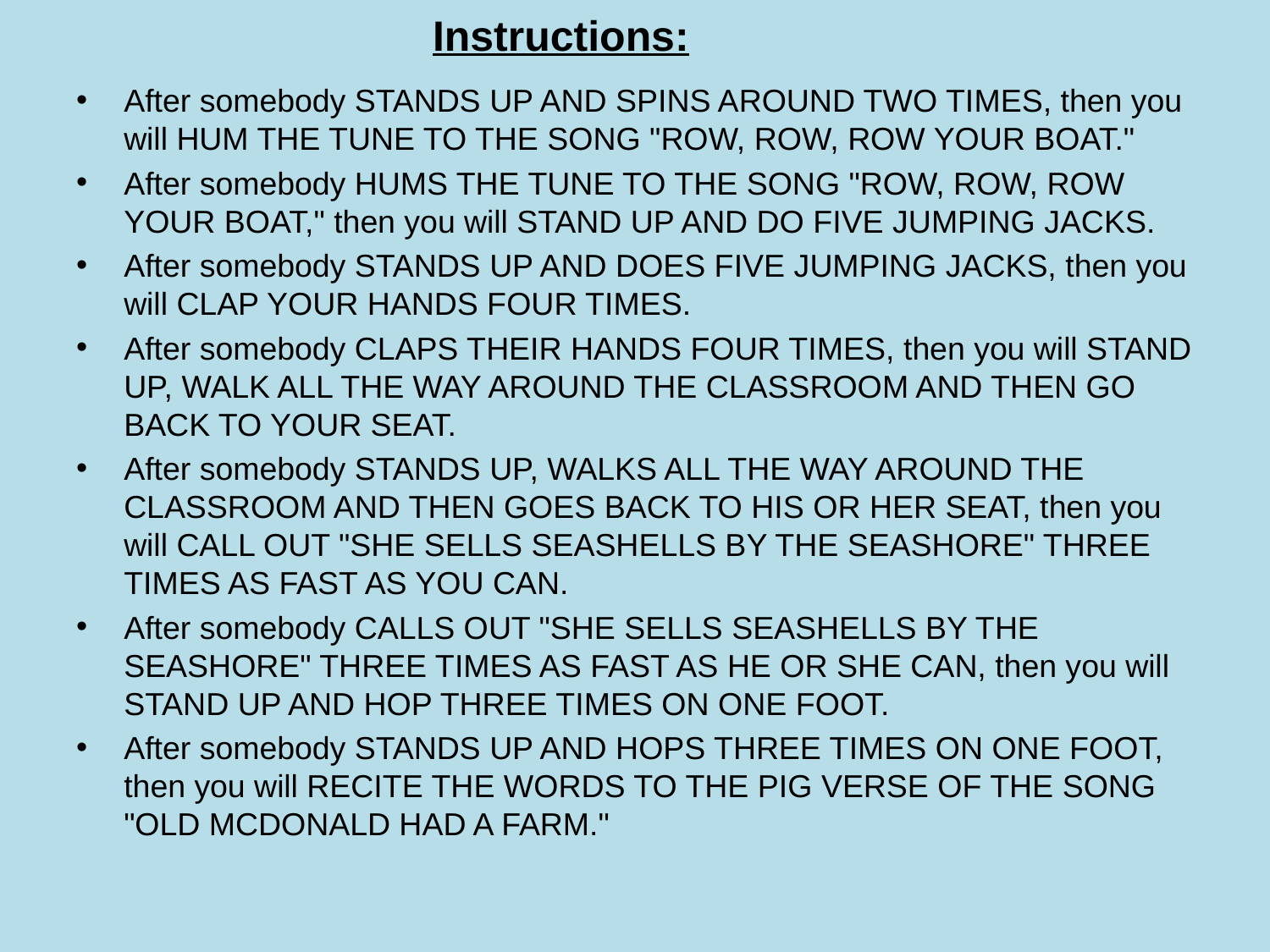

# Instructions:
After somebody STANDS UP AND SPINS AROUND TWO TIMES, then you will HUM THE TUNE TO THE SONG "ROW, ROW, ROW YOUR BOAT."
After somebody HUMS THE TUNE TO THE SONG "ROW, ROW, ROW YOUR BOAT," then you will STAND UP AND DO FIVE JUMPING JACKS.
After somebody STANDS UP AND DOES FIVE JUMPING JACKS, then you will CLAP YOUR HANDS FOUR TIMES.
After somebody CLAPS THEIR HANDS FOUR TIMES, then you will STAND UP, WALK ALL THE WAY AROUND THE CLASSROOM AND THEN GO BACK TO YOUR SEAT.
After somebody STANDS UP, WALKS ALL THE WAY AROUND THE CLASSROOM AND THEN GOES BACK TO HIS OR HER SEAT, then you will CALL OUT "SHE SELLS SEASHELLS BY THE SEASHORE" THREE TIMES AS FAST AS YOU CAN.
After somebody CALLS OUT "SHE SELLS SEASHELLS BY THE SEASHORE" THREE TIMES AS FAST AS HE OR SHE CAN, then you will STAND UP AND HOP THREE TIMES ON ONE FOOT.
After somebody STANDS UP AND HOPS THREE TIMES ON ONE FOOT, then you will RECITE THE WORDS TO THE PIG VERSE OF THE SONG "OLD MCDONALD HAD A FARM."